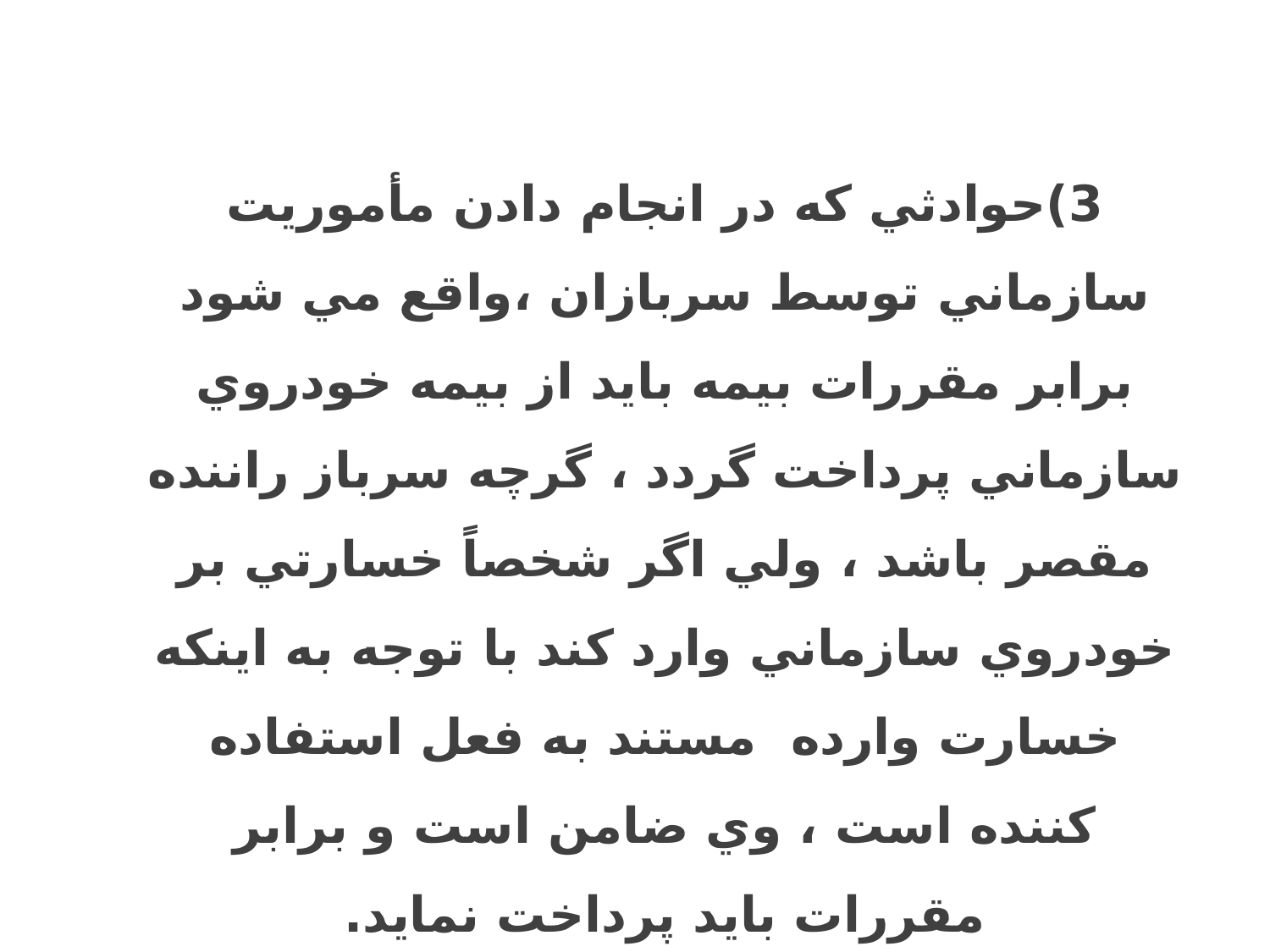

3)حوادثي كه در انجام دادن مأموريت سازماني توسط سربازان ،واقع مي شود برابر مقررات بيمه بايد از بيمه خودروي سازماني پرداخت گردد ، گرچه سرباز راننده مقصر باشد ، ولي اگر شخصاً خسارتي بر خودروي سازماني وارد كند با توجه به اينكه خسارت وارده  مستند به فعل استفاده كننده است ، وي ضامن است و برابر مقررات بايد پرداخت نمايد.